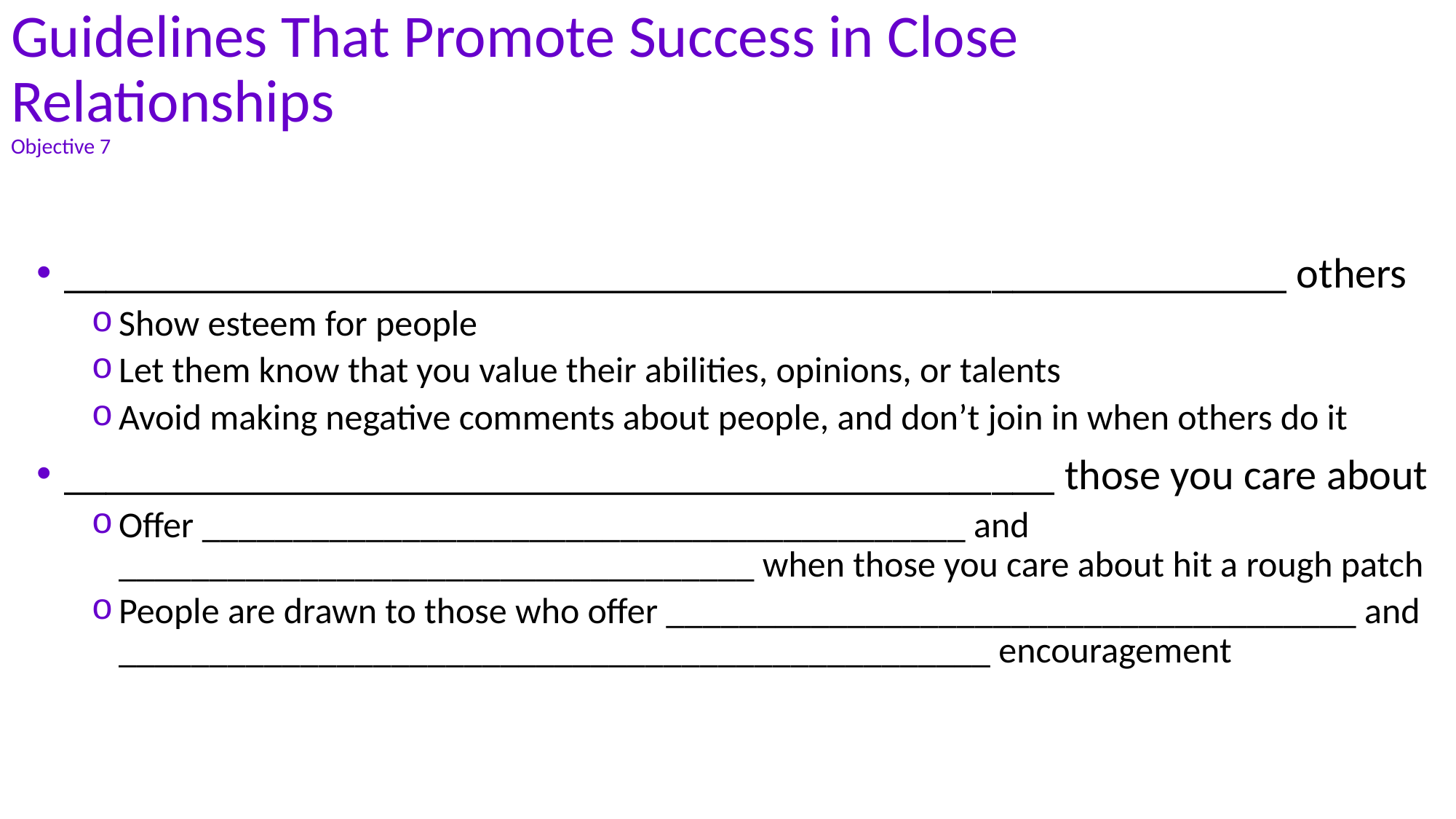

Guidelines That Promote Success in Close Relationships
Objective 7
__________________________________________________________ others
Show esteem for people
Let them know that you value their abilities, opinions, or talents
Avoid making negative comments about people, and don’t join in when others do it
_______________________________________________ those you care about
Offer __________________________________________ and ___________________________________ when those you care about hit a rough patch
People are drawn to those who offer ______________________________________ and  ________________________________________________ encouragement